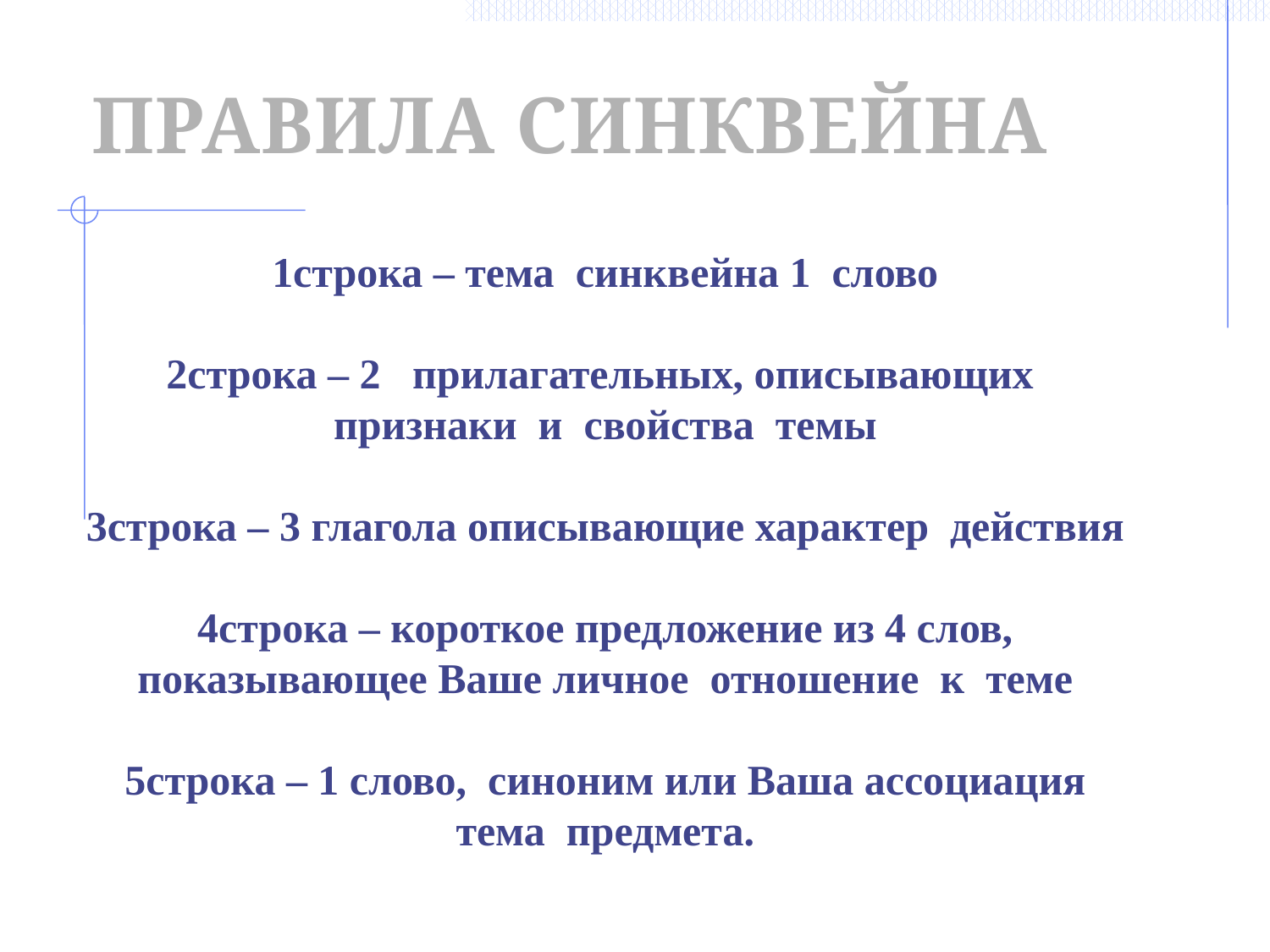

# ПРАВИЛА СИНКВЕЙНА
1строка – тема  синквейна 1  слово

2строка – 2   прилагательных, описывающих  признаки  и  свойства  темы

3строка – 3 глагола описывающие характер  действия

4строка – короткое предложение из 4 слов, показывающее Ваше личное  отношение  к  теме

5строка – 1 слово,  синоним или Ваша ассоциация тема  предмета.